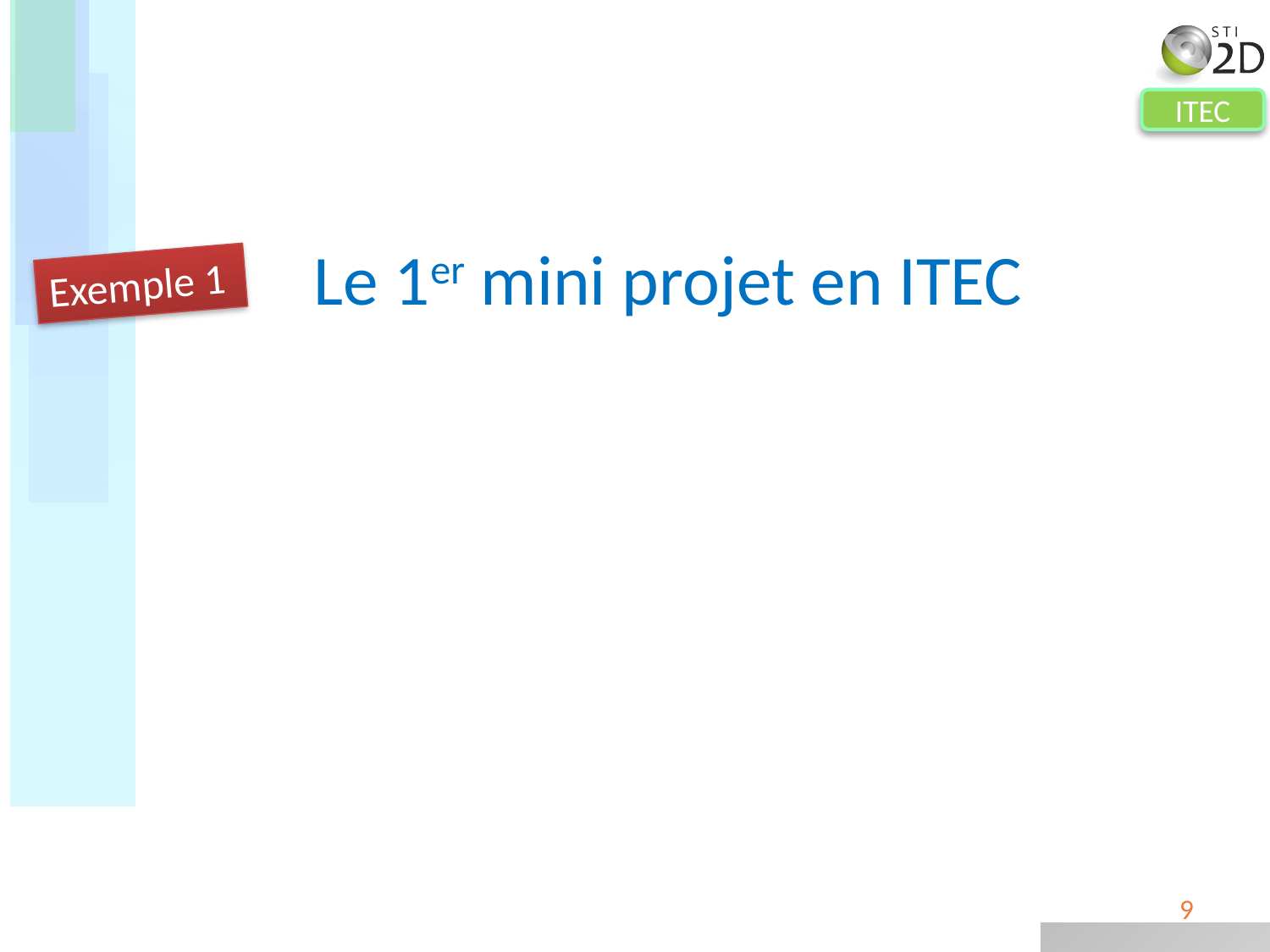

# Le 1er mini projet en ITEC
Exemple 1
9